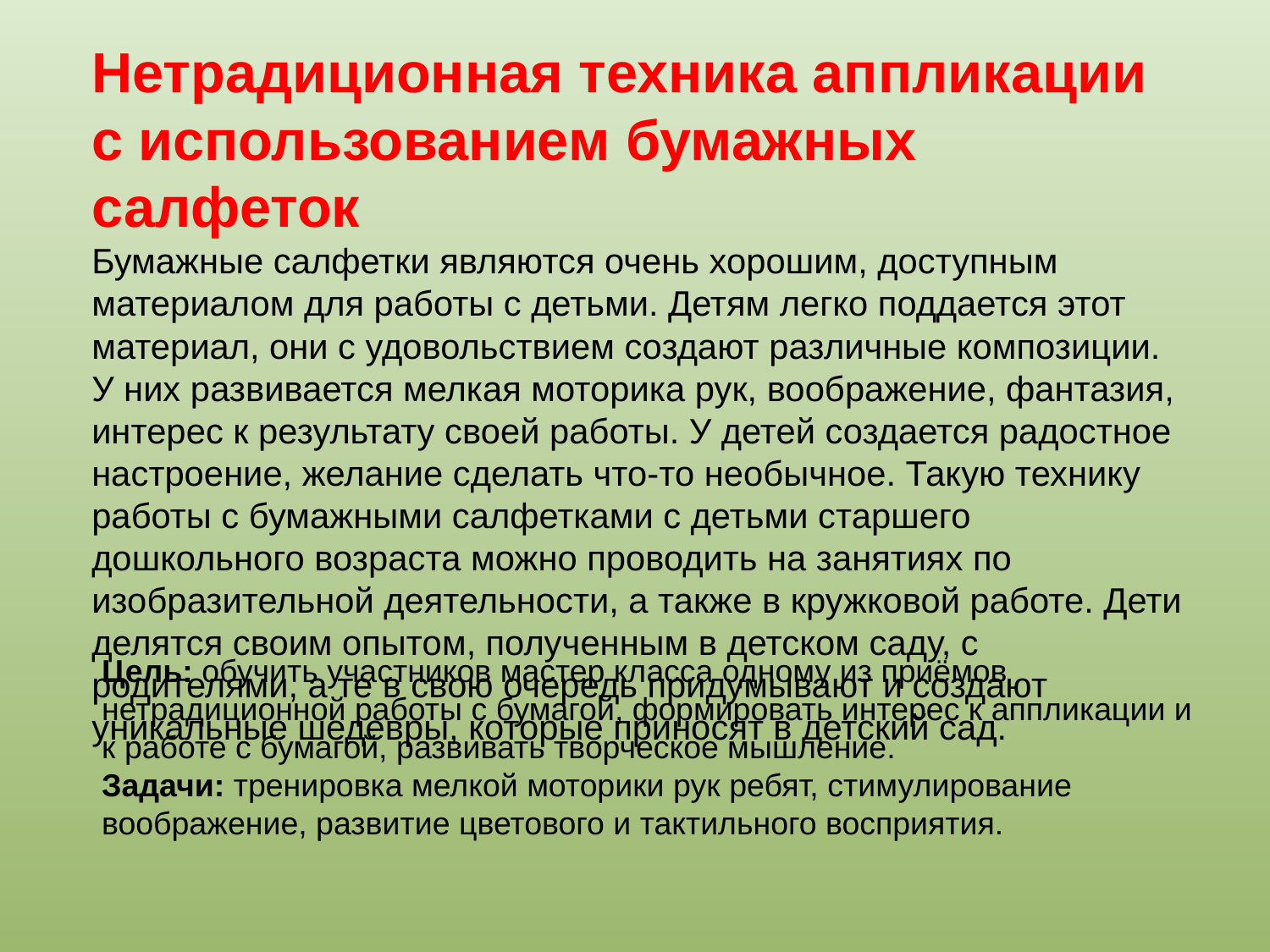

Нетрадиционная техника аппликации с использованием бумажных салфеток
Бумажные салфетки являются очень хорошим, доступным материалом для работы с детьми. Детям легко поддается этот материал, они с удовольствием создают различные композиции. У них развивается мелкая моторика рук, воображение, фантазия, интерес к результату своей работы. У детей создается радостное настроение, желание сделать что-то необычное. Такую технику работы с бумажными салфетками с детьми старшего дошкольного возраста можно проводить на занятиях по изобразительной деятельности, а также в кружковой работе. Дети делятся своим опытом, полученным в детском саду, с родителями, а те в свою очередь придумывают и создают уникальные шедевры, которые приносят в детский сад.
Цель: обучить участников мастер класса одному из приёмов нетрадиционной работы с бумагой, формировать интерес к аппликации и к работе с бумагой, развивать творческое мышление.
Задачи: тренировка мелкой моторики рук ребят, стимулирование воображение, развитие цветового и тактильного восприятия.